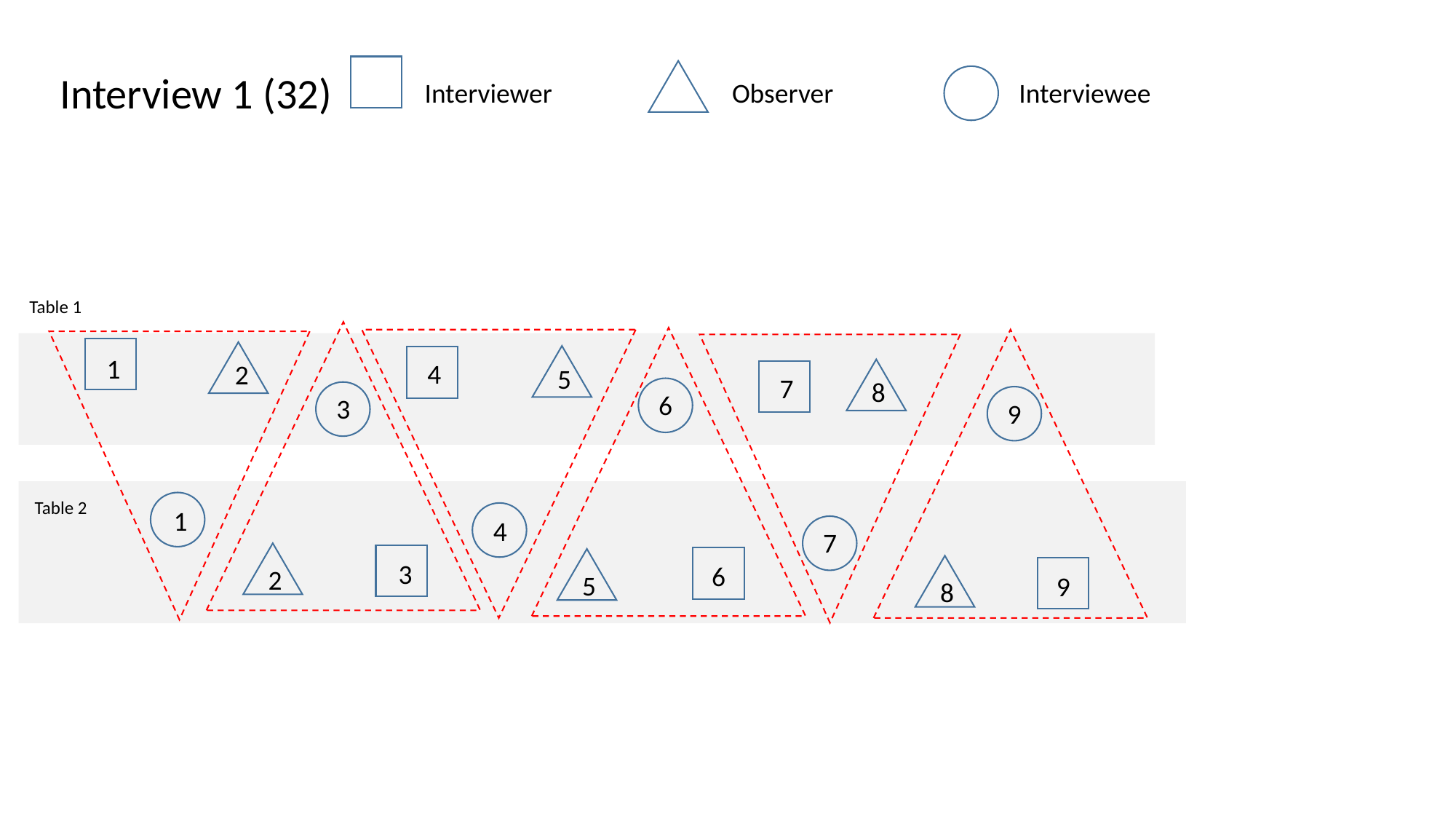

Interview 1 (32)

Interviewer
Observer
Interviewee
Table 1

1

4
2
5

7
8

6
3

9

Table 2

1

4

7

3
6

2

5
9
8